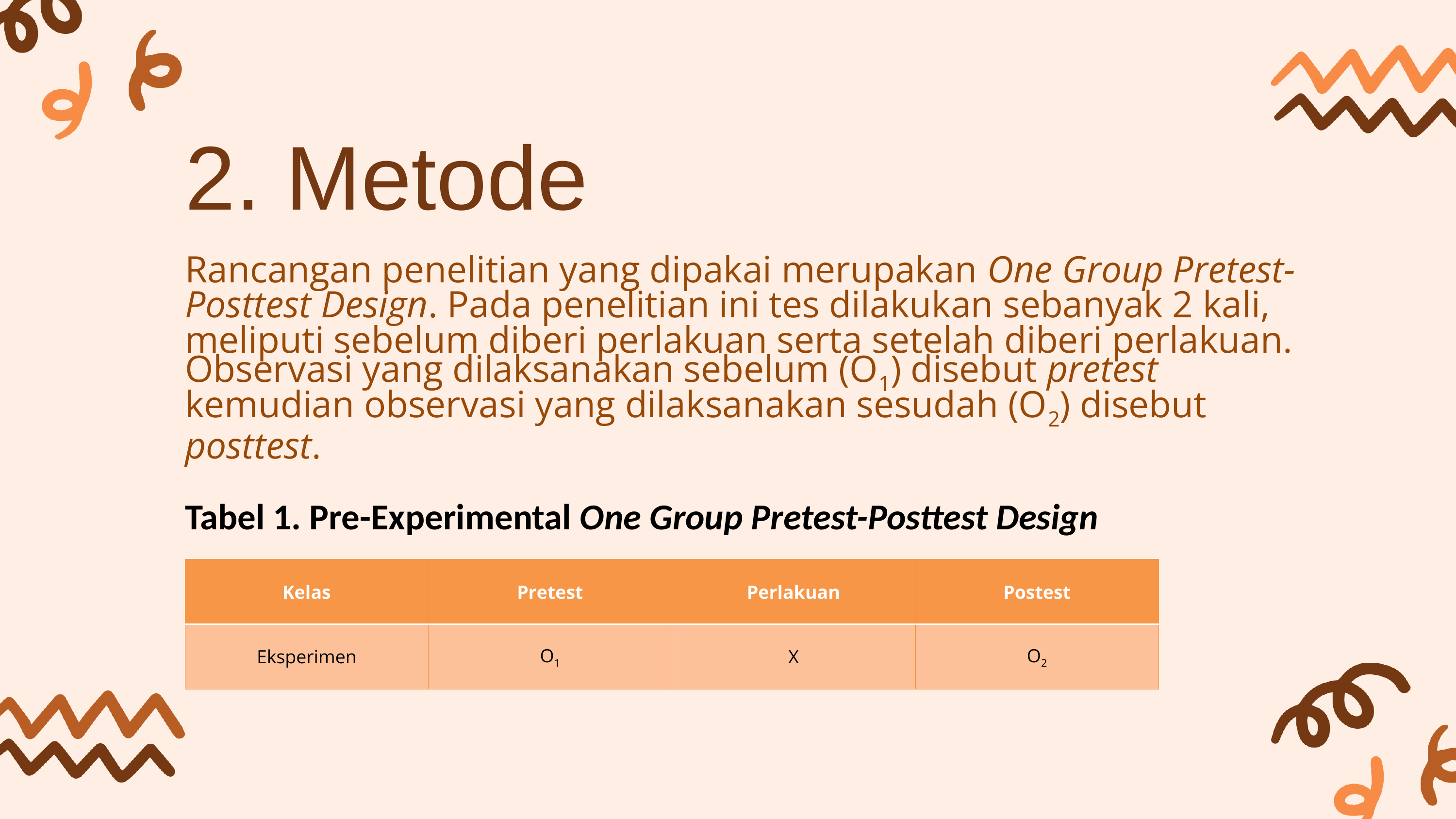

2. Metode
Rancangan penelitian yang dipakai merupakan One Group Pretest-Posttest Design. Pada penelitian ini tes dilakukan sebanyak 2 kali, meliputi sebelum diberi perlakuan serta setelah diberi perlakuan. Observasi yang dilaksanakan sebelum (O1) disebut pretest kemudian observasi yang dilaksanakan sesudah (O2) disebut posttest.

Tabel 1. Pre-Experimental One Group Pretest-Posttest Design

| Kelas | Pretest | Perlakuan | Postest |
| --- | --- | --- | --- |
| Eksperimen | O1 | X | O2 |